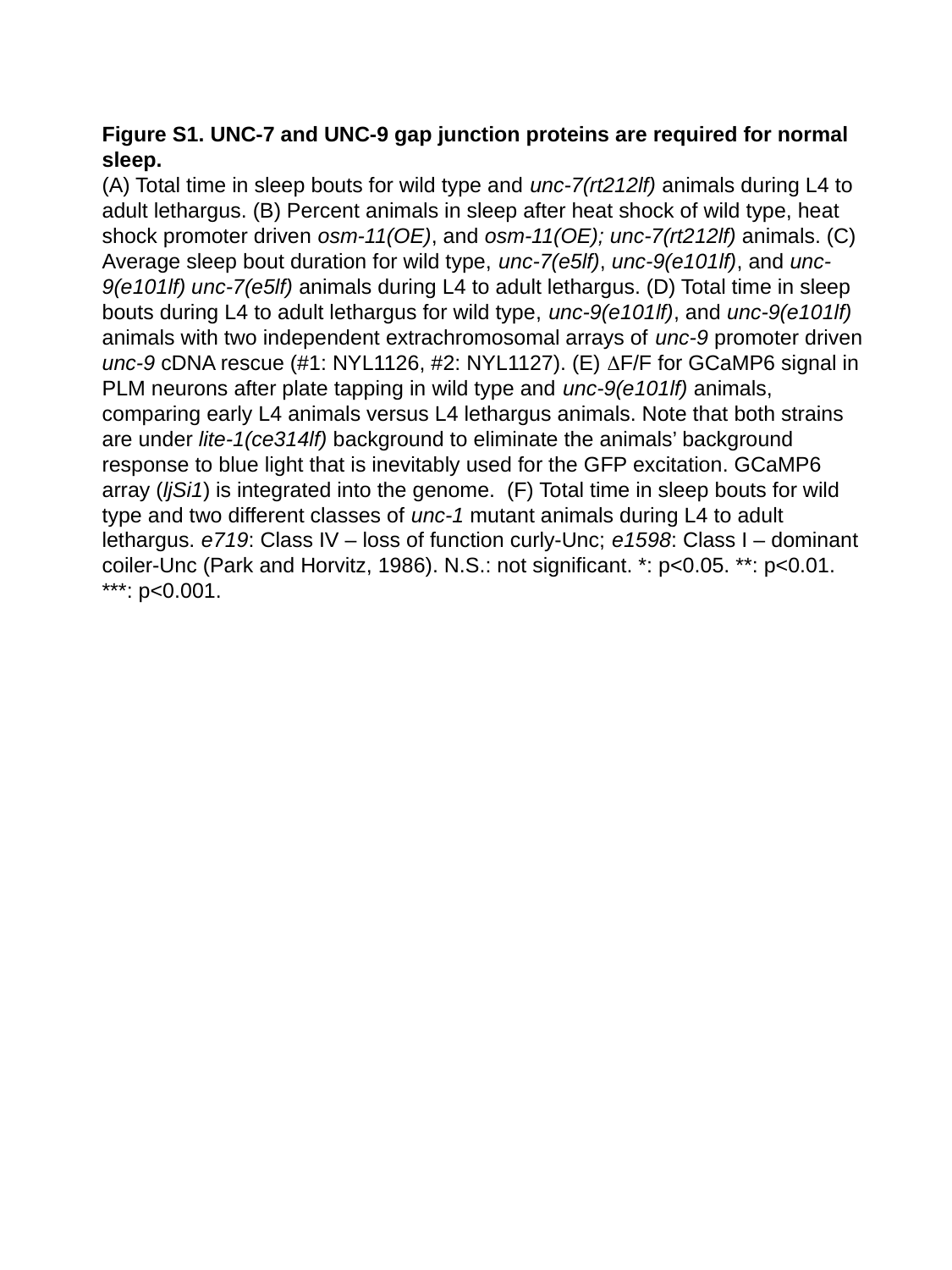

Figure S1. UNC-7 and UNC-9 gap junction proteins are required for normal sleep.
(A) Total time in sleep bouts for wild type and unc-7(rt212lf) animals during L4 to adult lethargus. (B) Percent animals in sleep after heat shock of wild type, heat shock promoter driven osm-11(OE), and osm-11(OE); unc-7(rt212lf) animals. (C) Average sleep bout duration for wild type, unc-7(e5lf), unc-9(e101lf), and unc-9(e101lf) unc-7(e5lf) animals during L4 to adult lethargus. (D) Total time in sleep bouts during L4 to adult lethargus for wild type, unc-9(e101lf), and unc-9(e101lf) animals with two independent extrachromosomal arrays of unc-9 promoter driven unc-9 cDNA rescue (#1: NYL1126, #2: NYL1127). (E) ΔF/F for GCaMP6 signal in PLM neurons after plate tapping in wild type and unc-9(e101lf) animals, comparing early L4 animals versus L4 lethargus animals. Note that both strains are under lite-1(ce314lf) background to eliminate the animals’ background response to blue light that is inevitably used for the GFP excitation. GCaMP6 array (ljSi1) is integrated into the genome.  (F) Total time in sleep bouts for wild type and two different classes of unc-1 mutant animals during L4 to adult lethargus. e719: Class IV – loss of function curly-Unc; e1598: Class I – dominant coiler-Unc (Park and Horvitz, 1986). N.S.: not significant. *: p<0.05. **: p<0.01. ***: p<0.001.